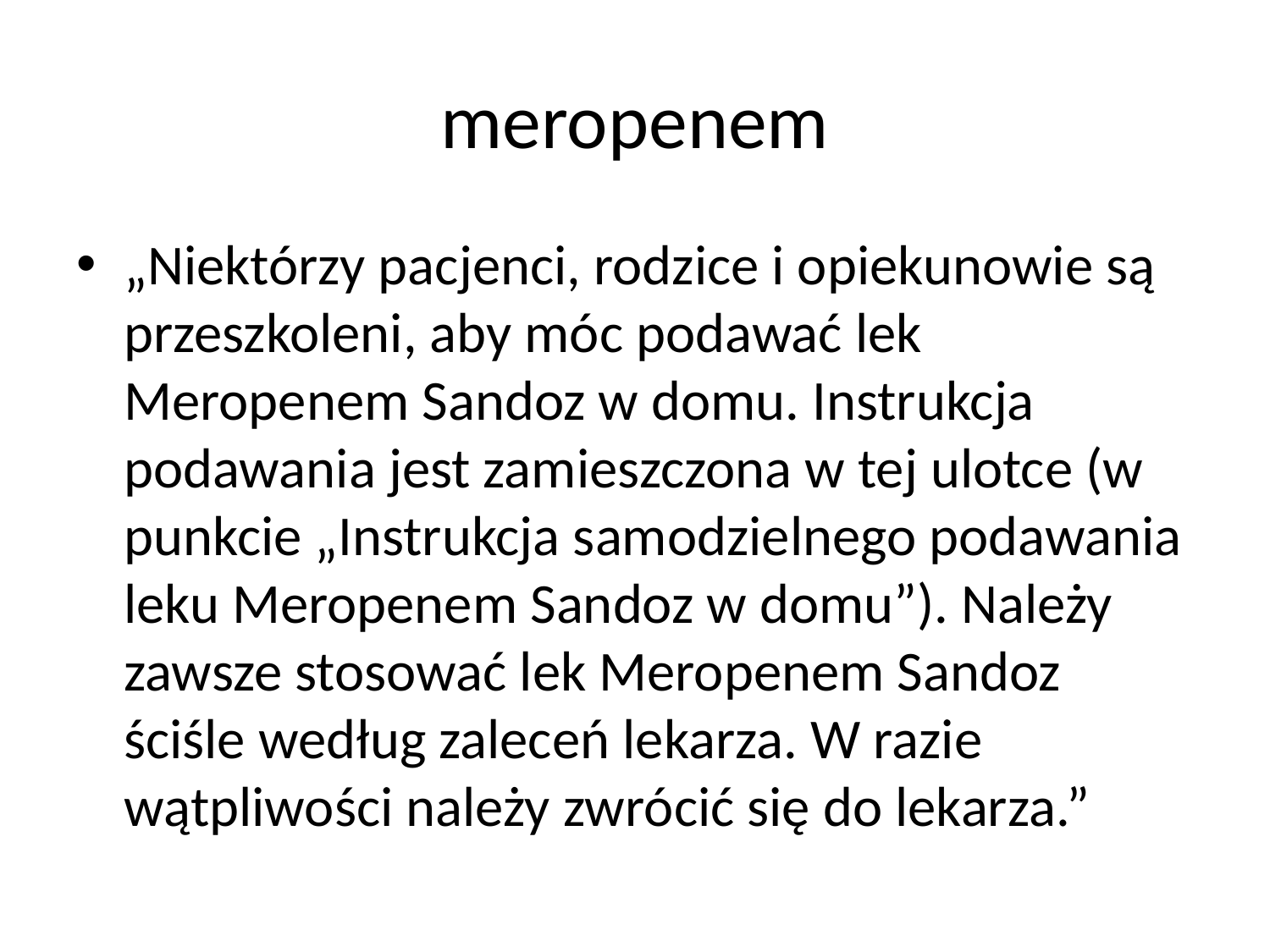

# meropenem
„Niektórzy pacjenci, rodzice i opiekunowie są przeszkoleni, aby móc podawać lek Meropenem Sandoz w domu. Instrukcja podawania jest zamieszczona w tej ulotce (w punkcie „Instrukcja samodzielnego podawania leku Meropenem Sandoz w domu”). Należy zawsze stosować lek Meropenem Sandoz ściśle według zaleceń lekarza. W razie wątpliwości należy zwrócić się do lekarza.”